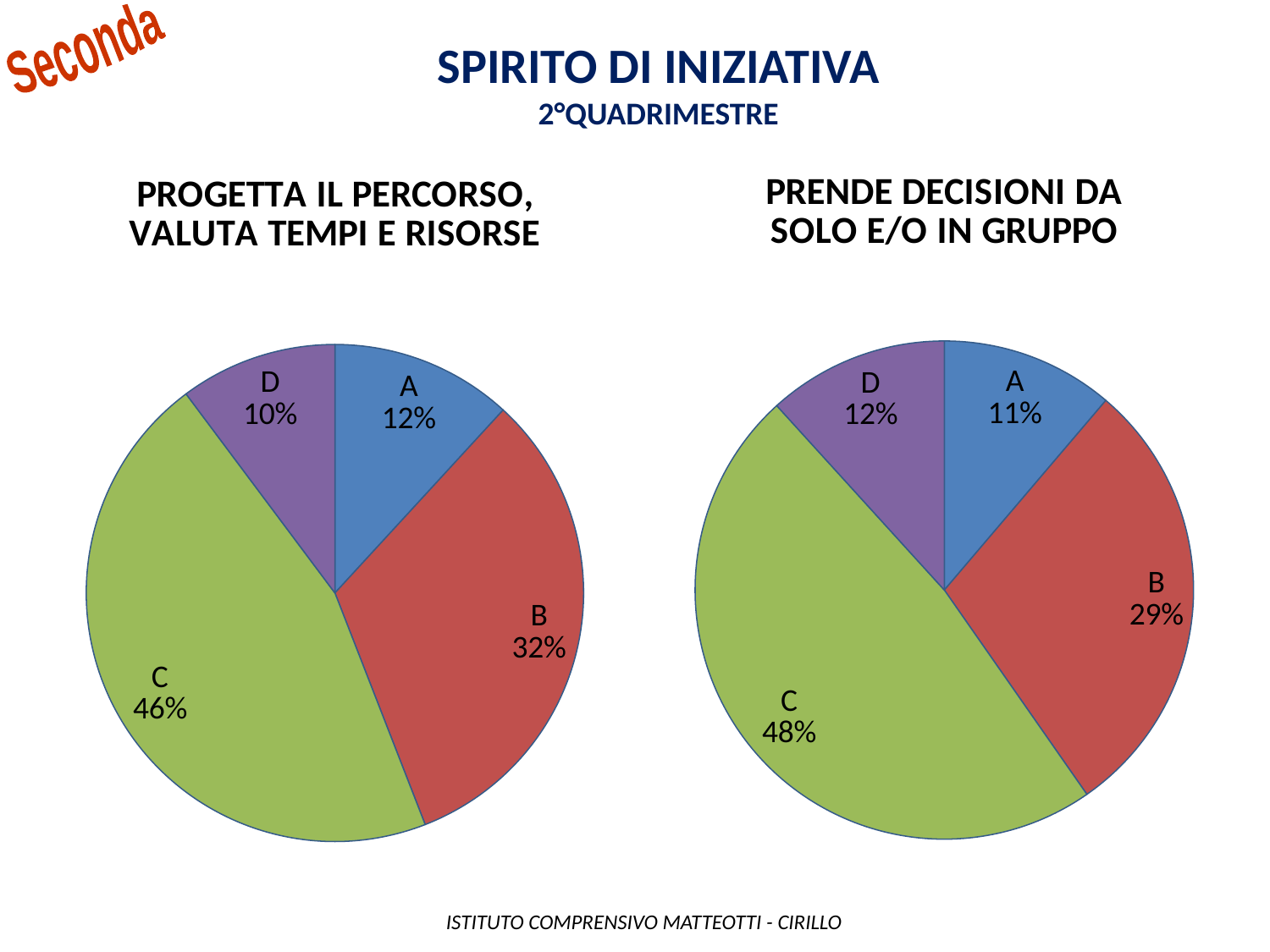

Seconda
Spirito di iniziativa
2°QUADRIMESTRE

### Chart: PRENDE DECISIONI DA SOLO E/O IN GRUPPO

| Category |  |
|---|---|
| A | 22.0 |
| B | 57.0 |
| C | 94.0 |
| D | 23.0 |

### Chart: PROGETTA IL PERCORSO, VALUTA TEMPI E RISORSE

| Category |  |
|---|---|
| A | 22.0 |
| B | 60.0 |
| C | 85.0 |
| D | 19.0 |
 ISTITUTO COMPRENSIVO MATTEOTTI - CIRILLO